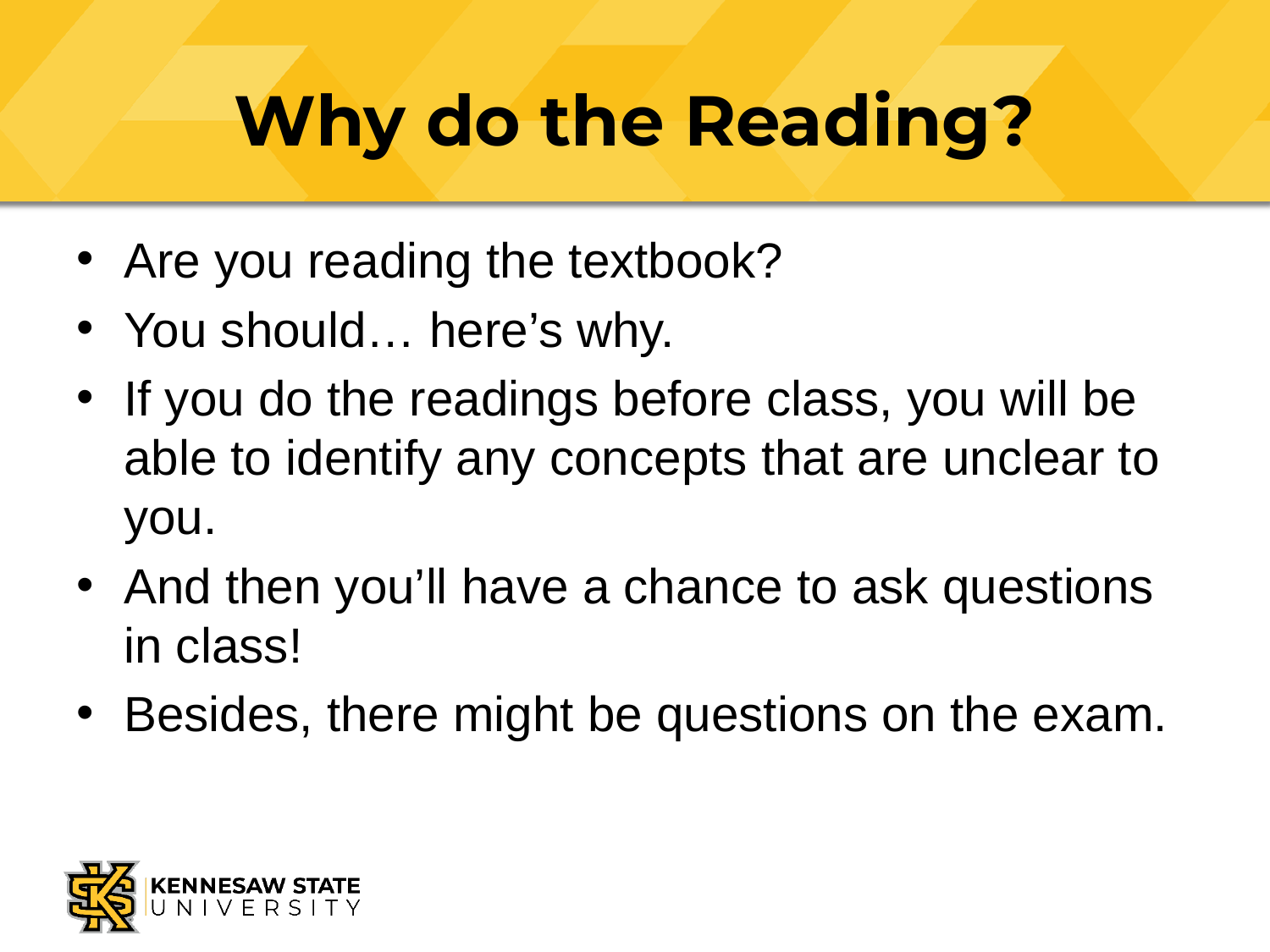

# Why do the Reading?
Are you reading the textbook?
You should… here’s why.
If you do the readings before class, you will be able to identify any concepts that are unclear to you.
And then you’ll have a chance to ask questions in class!
Besides, there might be questions on the exam.